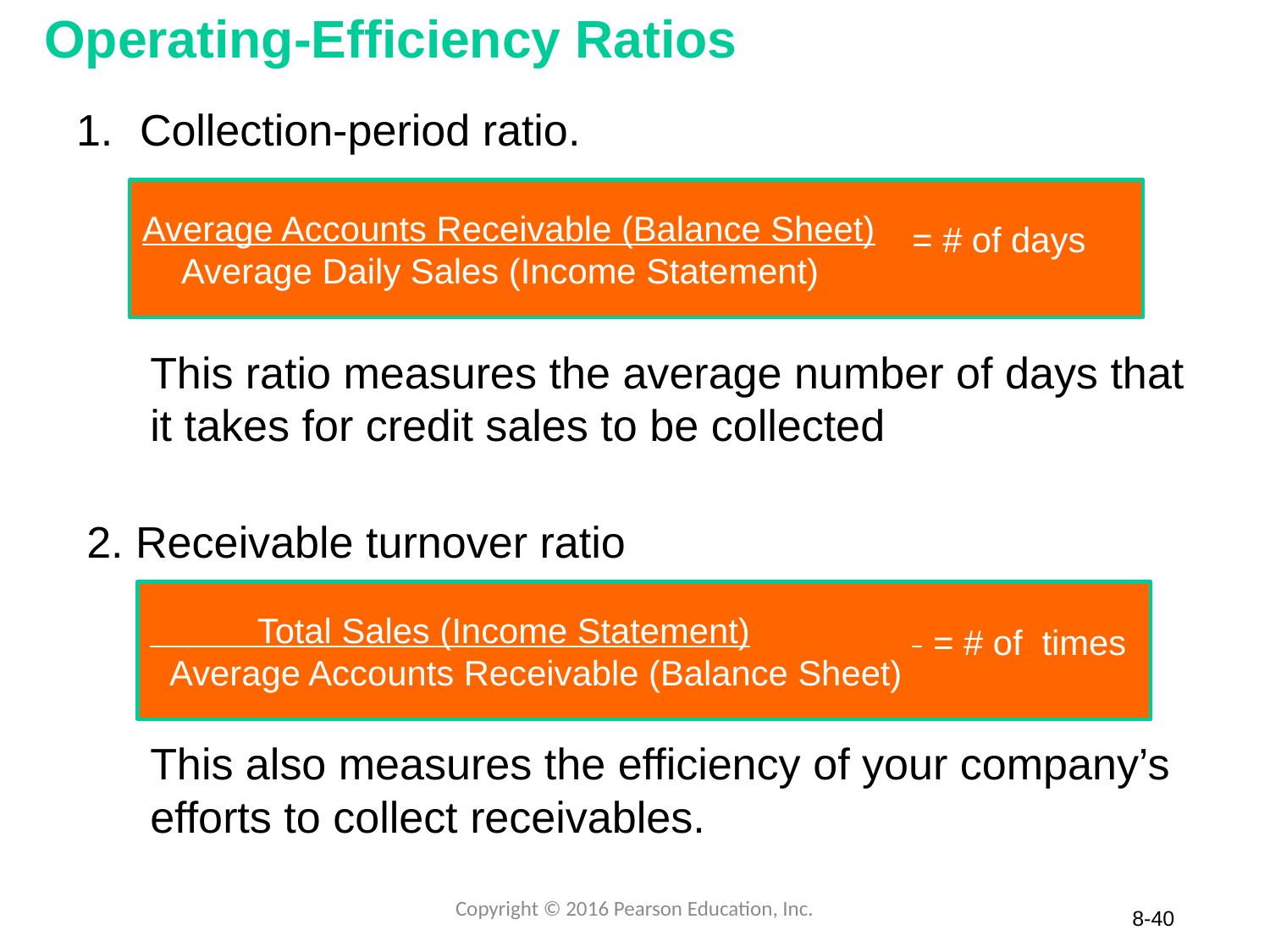

# Operating-Efficiency Ratios
Collection-period ratio.

Average Accounts Receivable (Balance Sheet)
    Average Daily Sales (Income Statement)
= # of days
This ratio measures the average number of days that it takes for credit sales to be collected
= # of  times
2. Receivable turnover ratio
           Total Sales (Income Statement)
  Average Accounts Receivable (Balance Sheet)
= # of  times
This also measures the efficiency of your company’s efforts to collect receivables.
Copyright © 2016 Pearson Education, Inc.